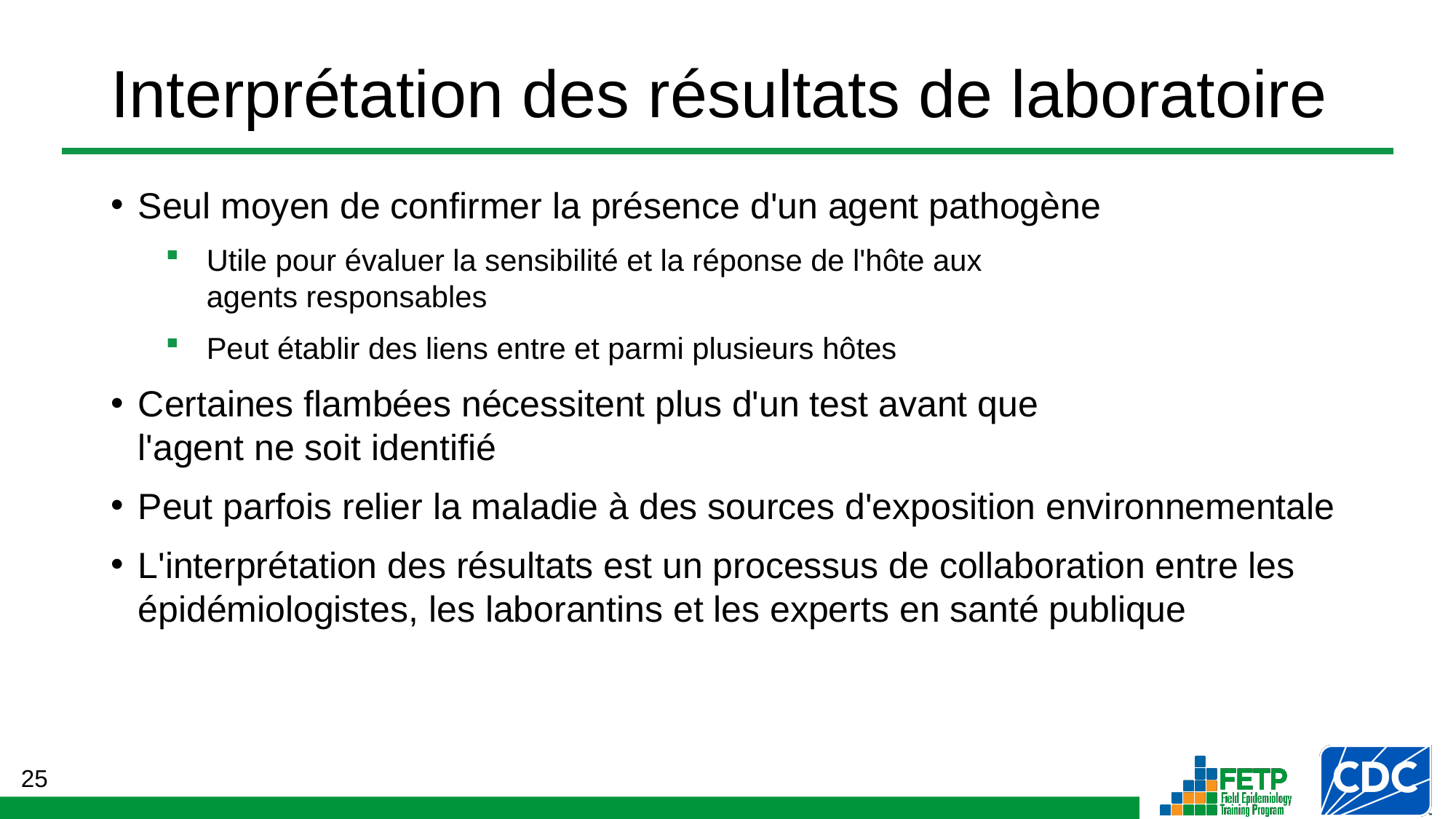

# Interprétation des résultats de laboratoire
Seul moyen de confirmer la présence d'un agent pathogène
Utile pour évaluer la sensibilité et la réponse de l'hôte aux
agents responsables
Peut établir des liens entre et parmi plusieurs hôtes
Certaines flambées nécessitent plus d'un test avant que
l'agent ne soit identifié
Peut parfois relier la maladie à des sources d'exposition environnementale
L'interprétation des résultats est un processus de collaboration entre les épidémiologistes, les laborantins et les experts en santé publique